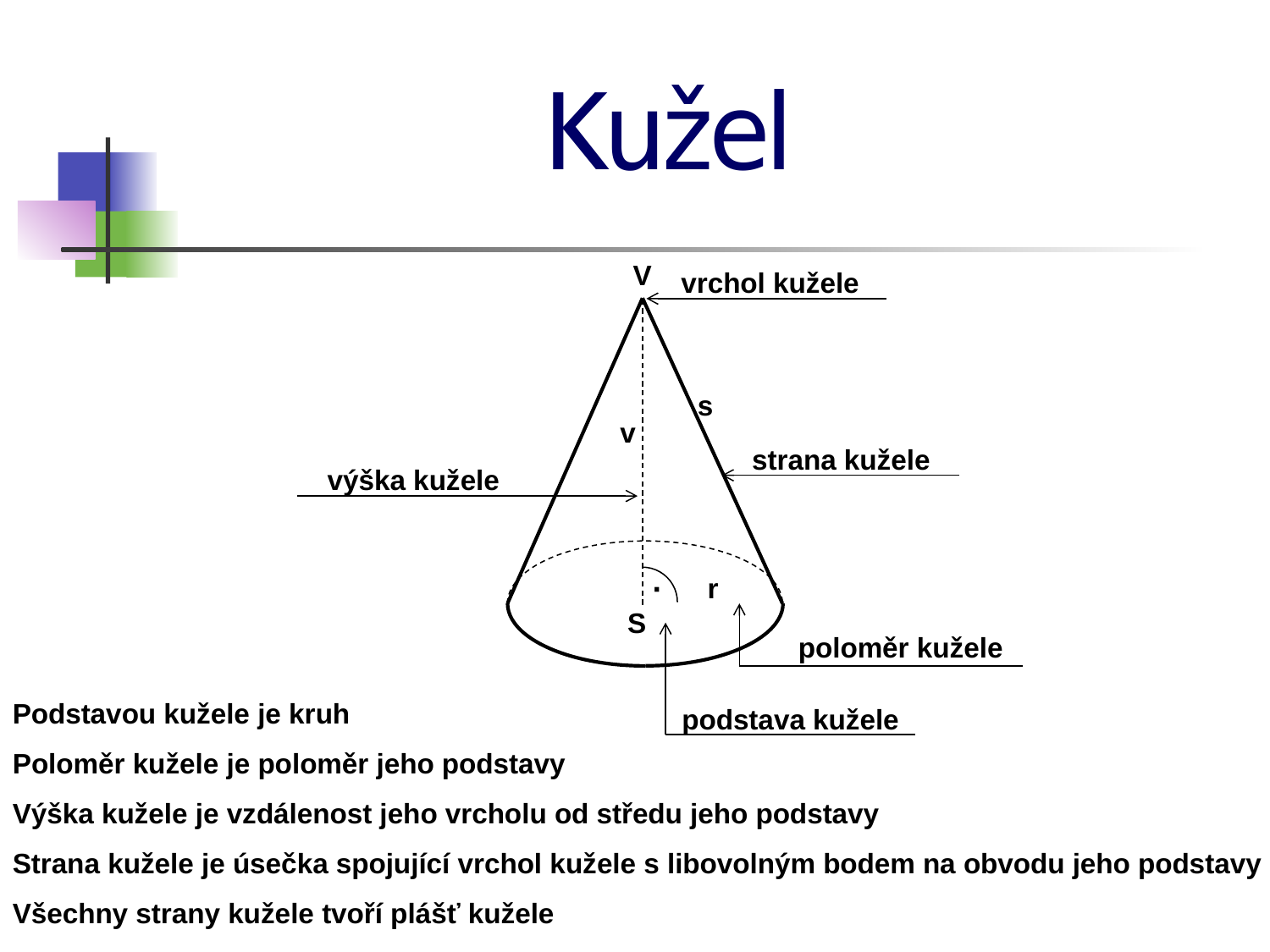

Kužel
V
vrchol kužele
s
v
strana kužele
výška kužele

·
r

S
poloměr kužele
Podstavou kužele je kruh
podstava kužele
Poloměr kužele je poloměr jeho podstavy
Výška kužele je vzdálenost jeho vrcholu od středu jeho podstavy
Strana kužele je úsečka spojující vrchol kužele s libovolným bodem na obvodu jeho podstavy
Všechny strany kužele tvoří plášť kužele